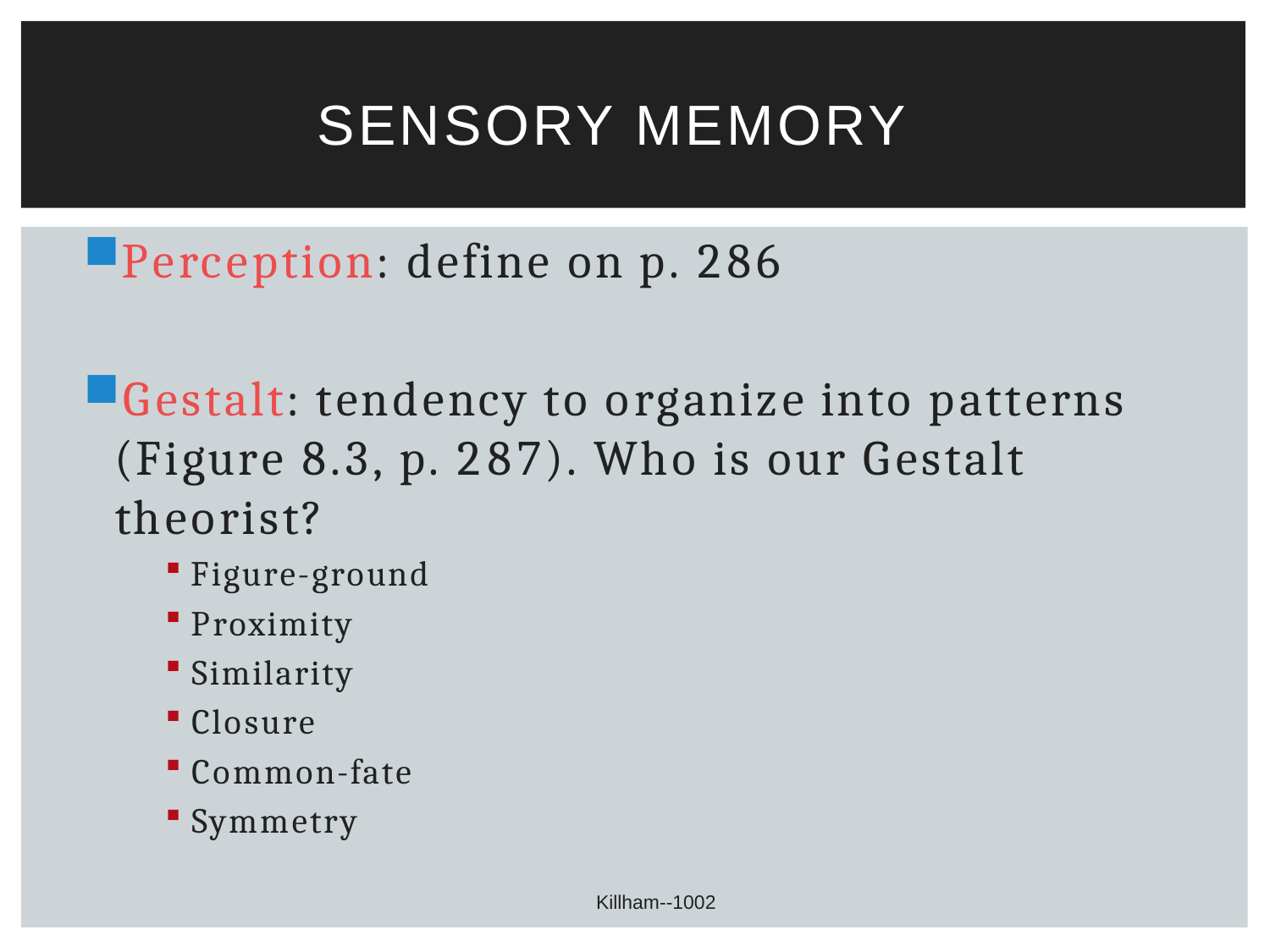

# Sensory Memory
Perception: define on p. 286

Gestalt: tendency to organize into patterns (Figure 8.3, p. 287). Who is our Gestalt theorist?
Figure-ground
Proximity
Similarity
Closure
Common-fate
Symmetry

Killham--1002